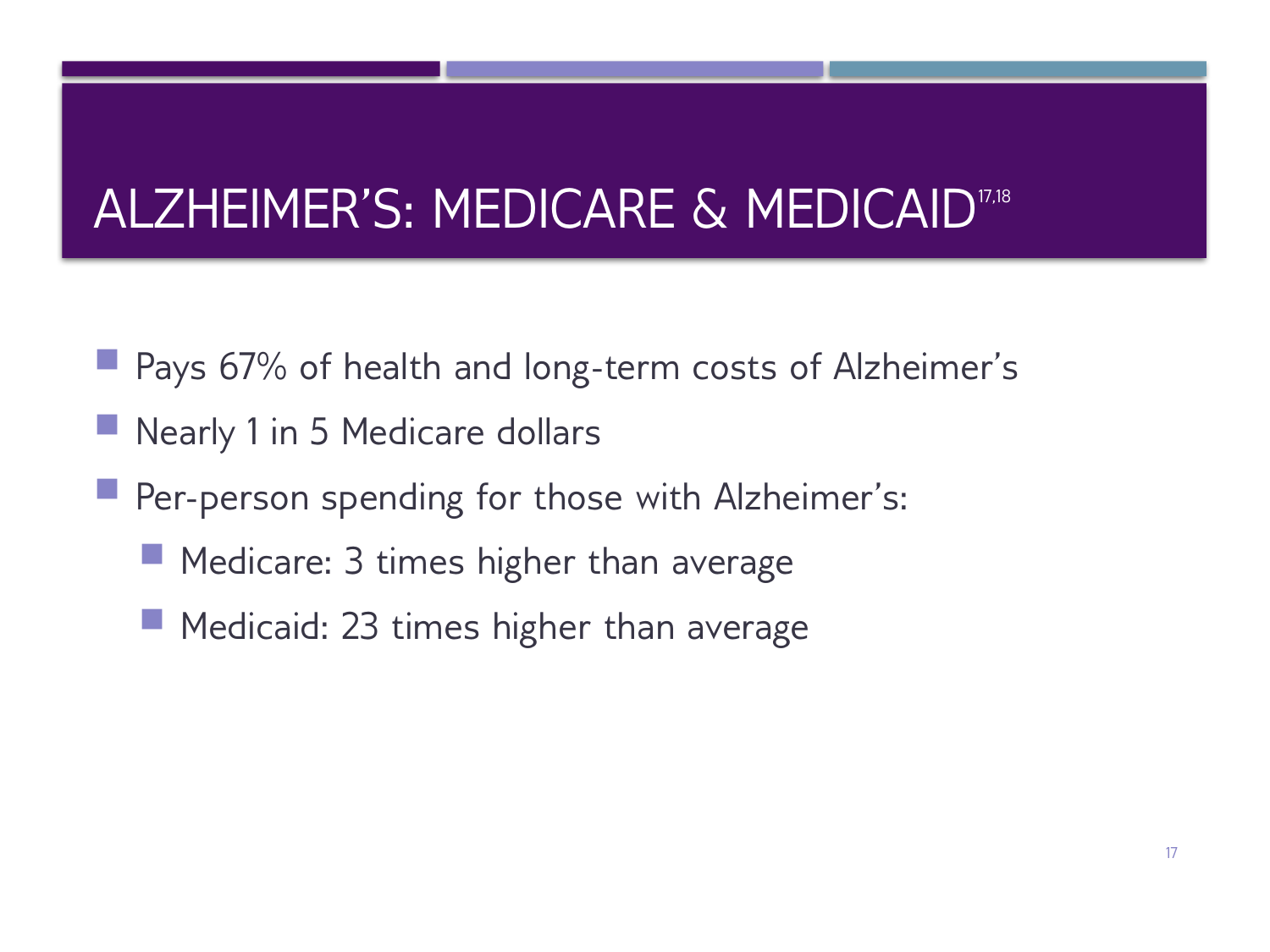

# Alzheimer’s: Medicare & Medicaid17,18
Pays 67% of health and long-term costs of Alzheimer’s
Nearly 1 in 5 Medicare dollars
Per-person spending for those with Alzheimer’s:
Medicare: 3 times higher than average
Medicaid: 23 times higher than average

17